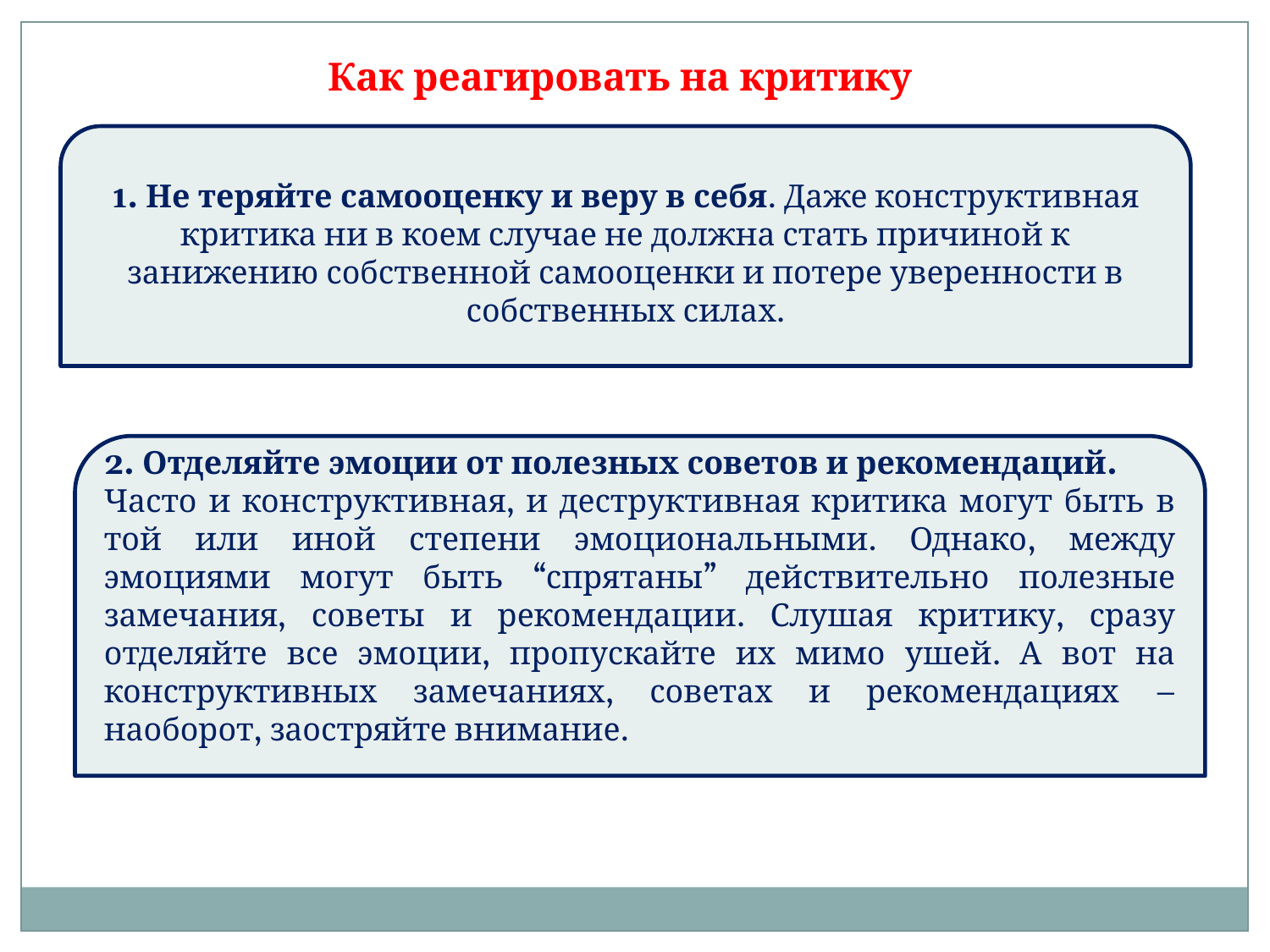

Как реагировать на критику
1. Не теряйте самооценку и веру в себя. Даже конструктивная критика ни в коем случае не должна стать причиной к занижению собственной самооценки и потере уверенности в собственных силах.

2. Отделяйте эмоции от полезных советов и рекомендаций.
Часто и конструктивная, и деструктивная критика могут быть в той или иной степени эмоциональными. Однако, между эмоциями могут быть “спрятаны” действительно полезные замечания, советы и рекомендации. Слушая критику, сразу отделяйте все эмоции, пропускайте их мимо ушей. А вот на конструктивных замечаниях, советах и рекомендациях – наоборот, заостряйте внимание.